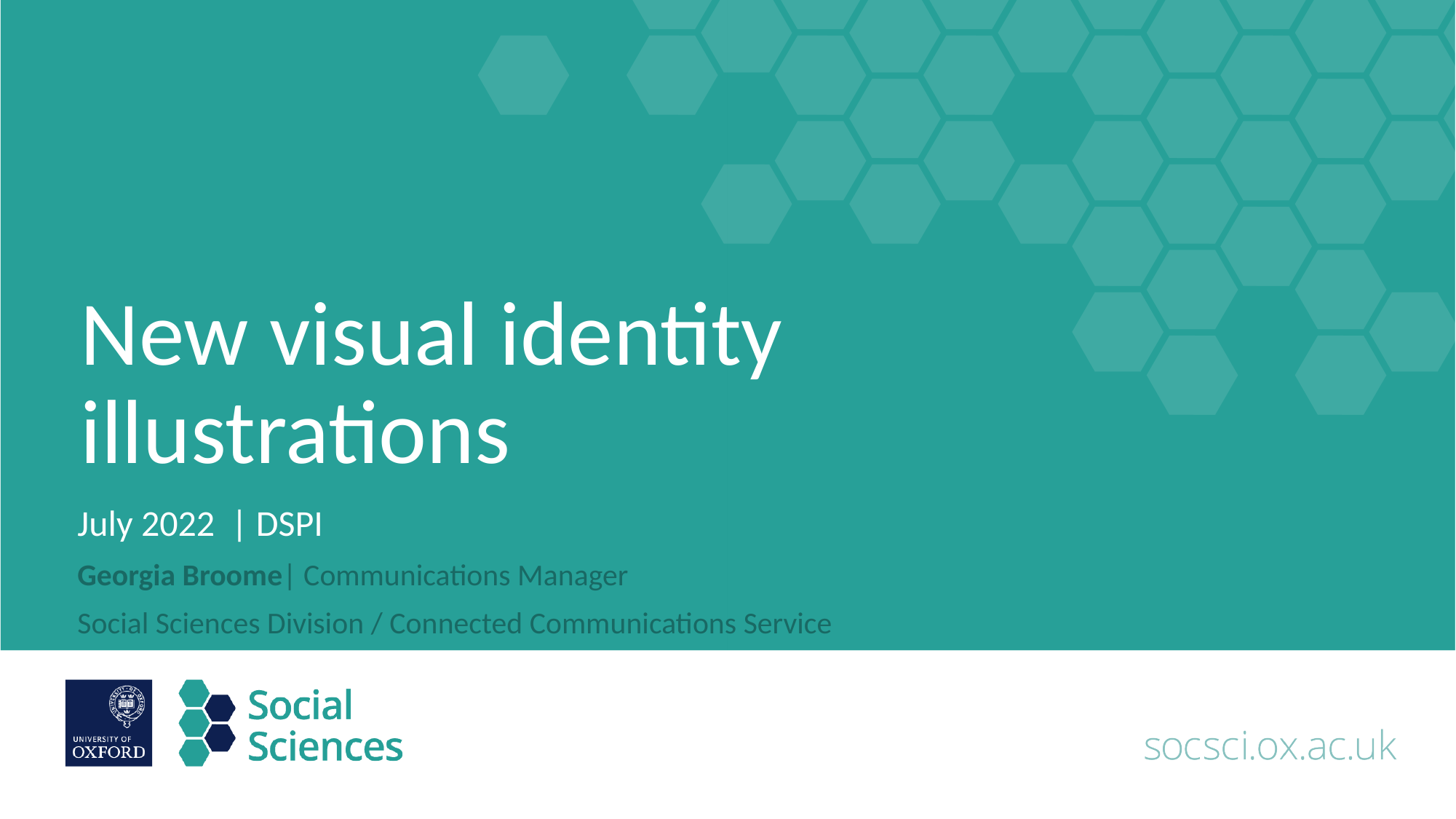

# New visual identity illustrations
July 2022  | DSPI
Georgia Broome| Communications Manager
Social Sciences Division / Connected Communications Service